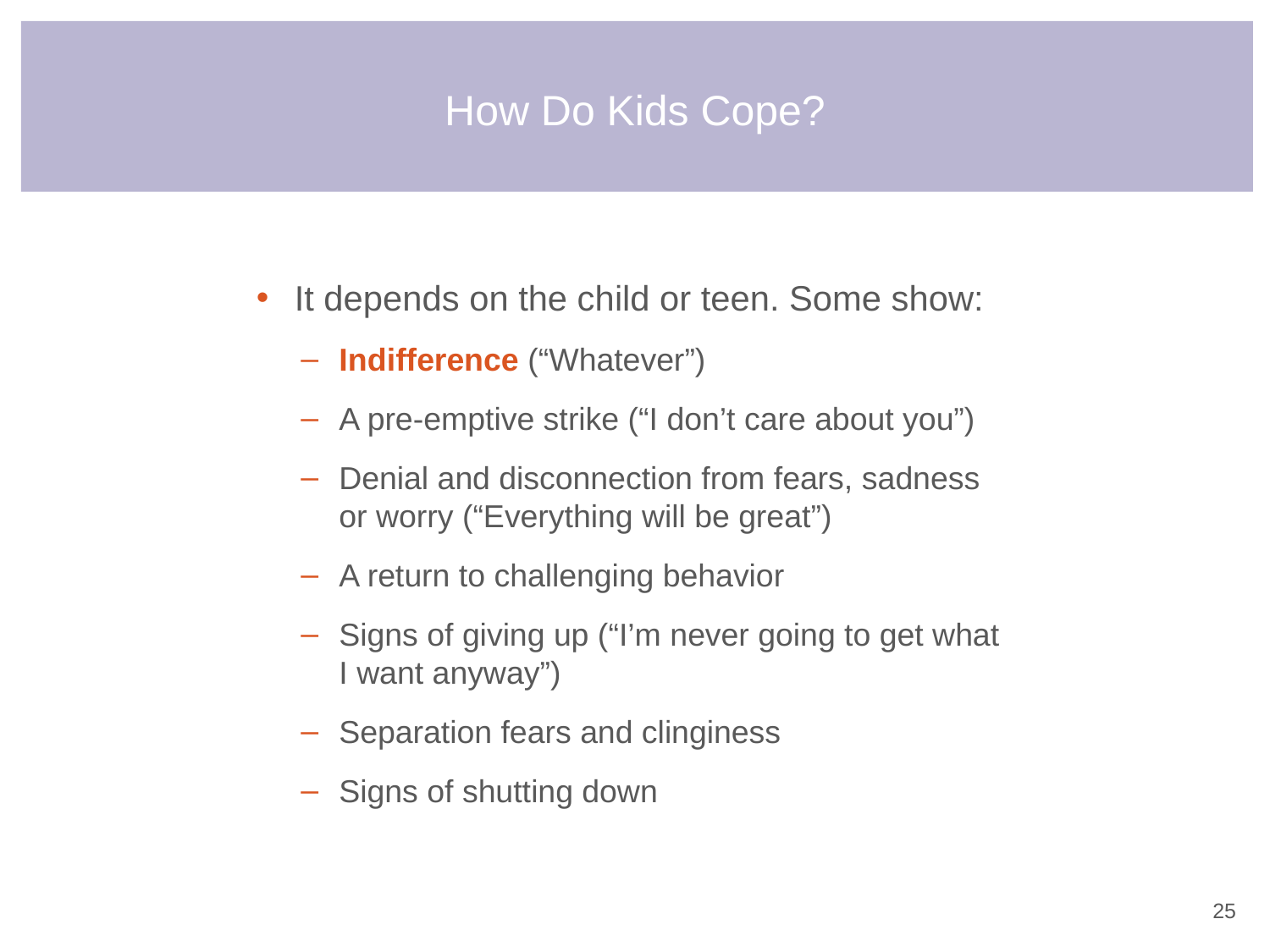

# How Do Kids Cope?
It depends on the child or teen. Some show:
Indifference (“Whatever”)
A pre-emptive strike (“I don’t care about you”)
Denial and disconnection from fears, sadness or worry (“Everything will be great”)
A return to challenging behavior
Signs of giving up (“I’m never going to get what I want anyway”)
Separation fears and clinginess
Signs of shutting down

25